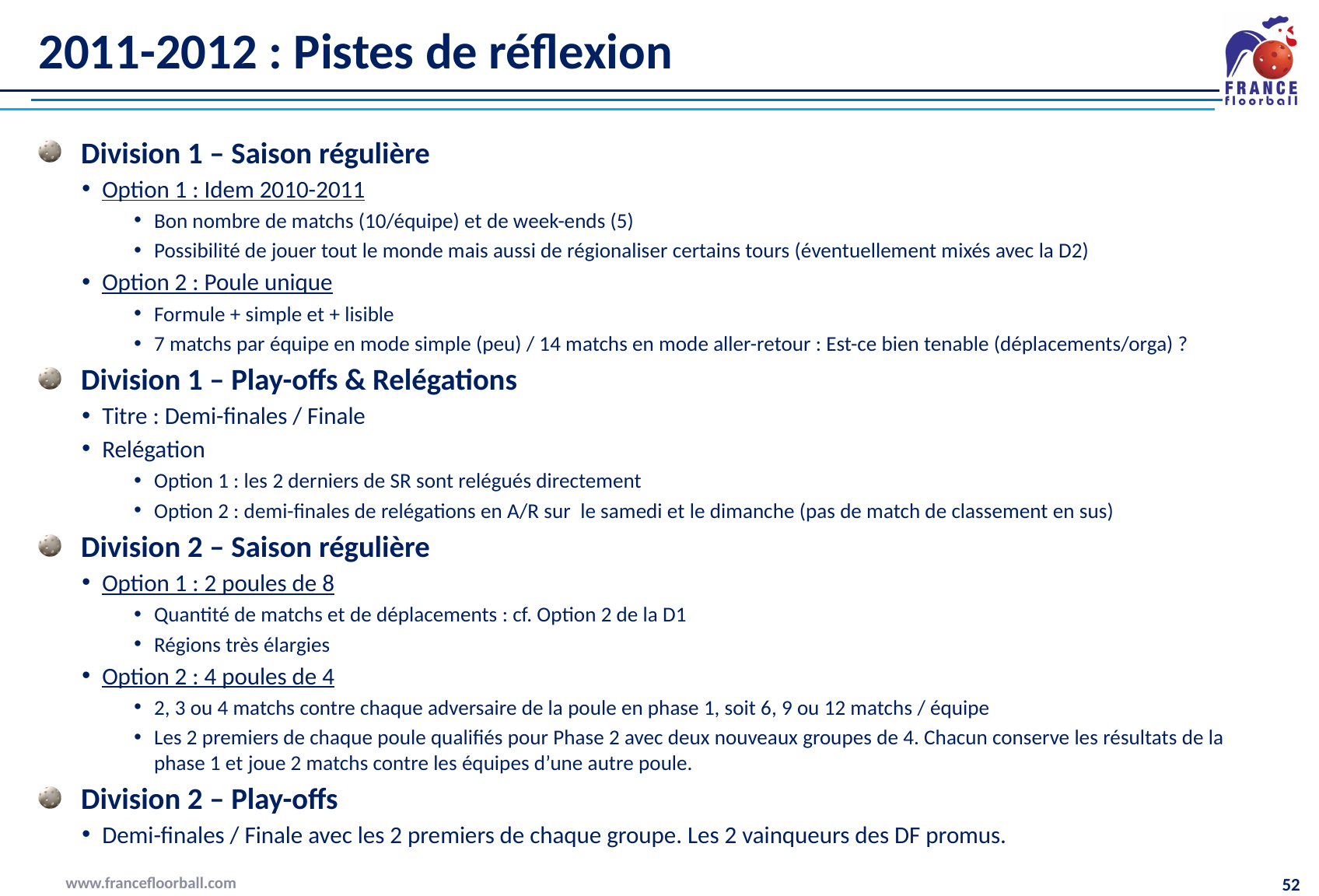

# 2011-2012 : Pistes de réflexion
Division 1 – Saison régulière
Option 1 : Idem 2010-2011
Bon nombre de matchs (10/équipe) et de week-ends (5)
Possibilité de jouer tout le monde mais aussi de régionaliser certains tours (éventuellement mixés avec la D2)
Option 2 : Poule unique
Formule + simple et + lisible
7 matchs par équipe en mode simple (peu) / 14 matchs en mode aller-retour : Est-ce bien tenable (déplacements/orga) ?
Division 1 – Play-offs & Relégations
Titre : Demi-finales / Finale
Relégation
Option 1 : les 2 derniers de SR sont relégués directement
Option 2 : demi-finales de relégations en A/R sur  le samedi et le dimanche (pas de match de classement en sus)
Division 2 – Saison régulière
Option 1 : 2 poules de 8
Quantité de matchs et de déplacements : cf. Option 2 de la D1
Régions très élargies
Option 2 : 4 poules de 4
2, 3 ou 4 matchs contre chaque adversaire de la poule en phase 1, soit 6, 9 ou 12 matchs / équipe
Les 2 premiers de chaque poule qualifiés pour Phase 2 avec deux nouveaux groupes de 4. Chacun conserve les résultats de la phase 1 et joue 2 matchs contre les équipes d’une autre poule.
Division 2 – Play-offs
Demi-finales / Finale avec les 2 premiers de chaque groupe. Les 2 vainqueurs des DF promus.
www.francefloorball.com
52